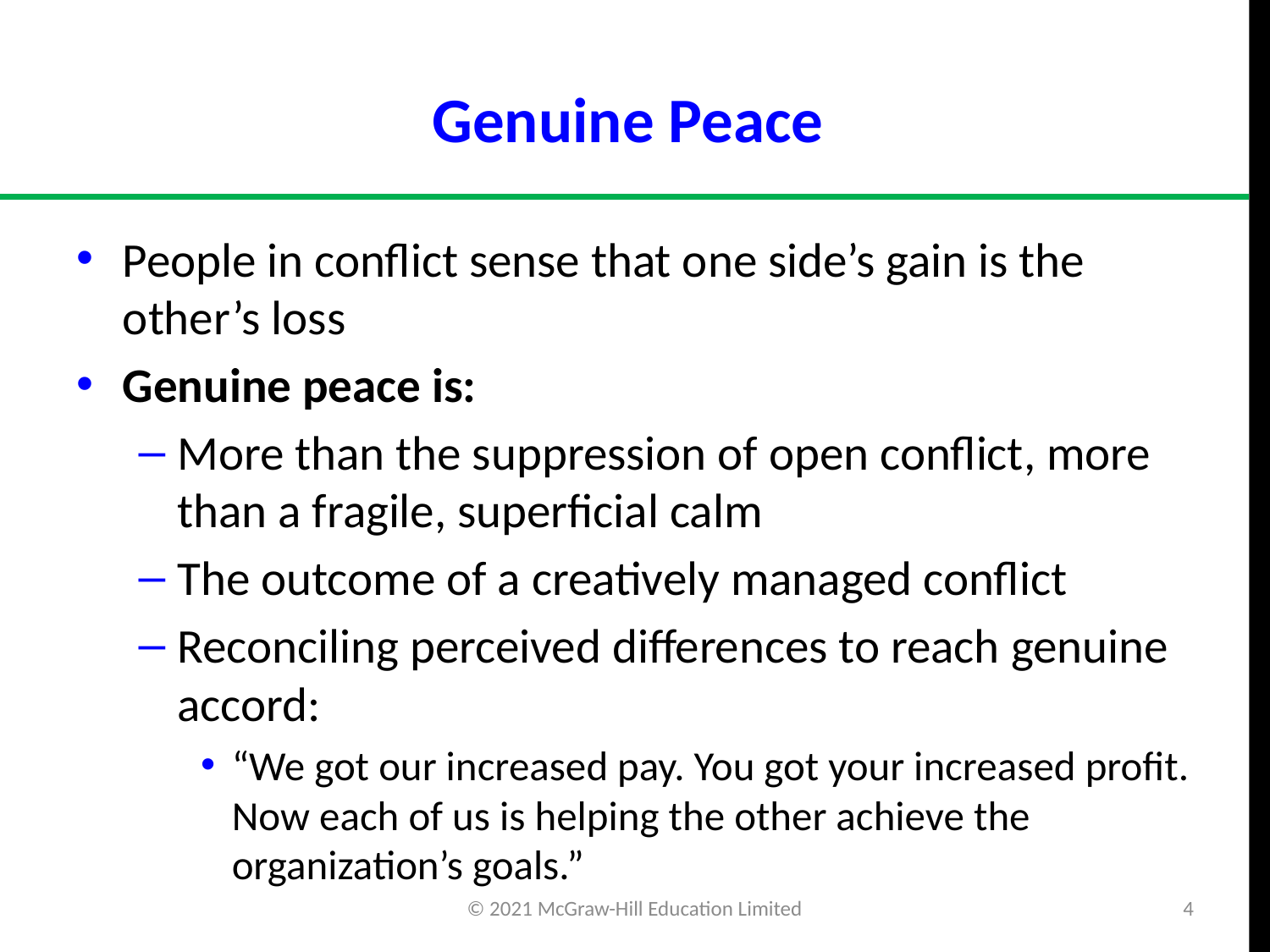

# Genuine Peace
People in conflict sense that one side’s gain is the other’s loss
Genuine peace is:
More than the suppression of open conflict, more than a fragile, superficial calm
The outcome of a creatively managed conflict
Reconciling perceived differences to reach genuine accord:
“We got our increased pay. You got your increased profit. Now each of us is helping the other achieve the organization’s goals.”

© 2021 McGraw-Hill Education Limited
4